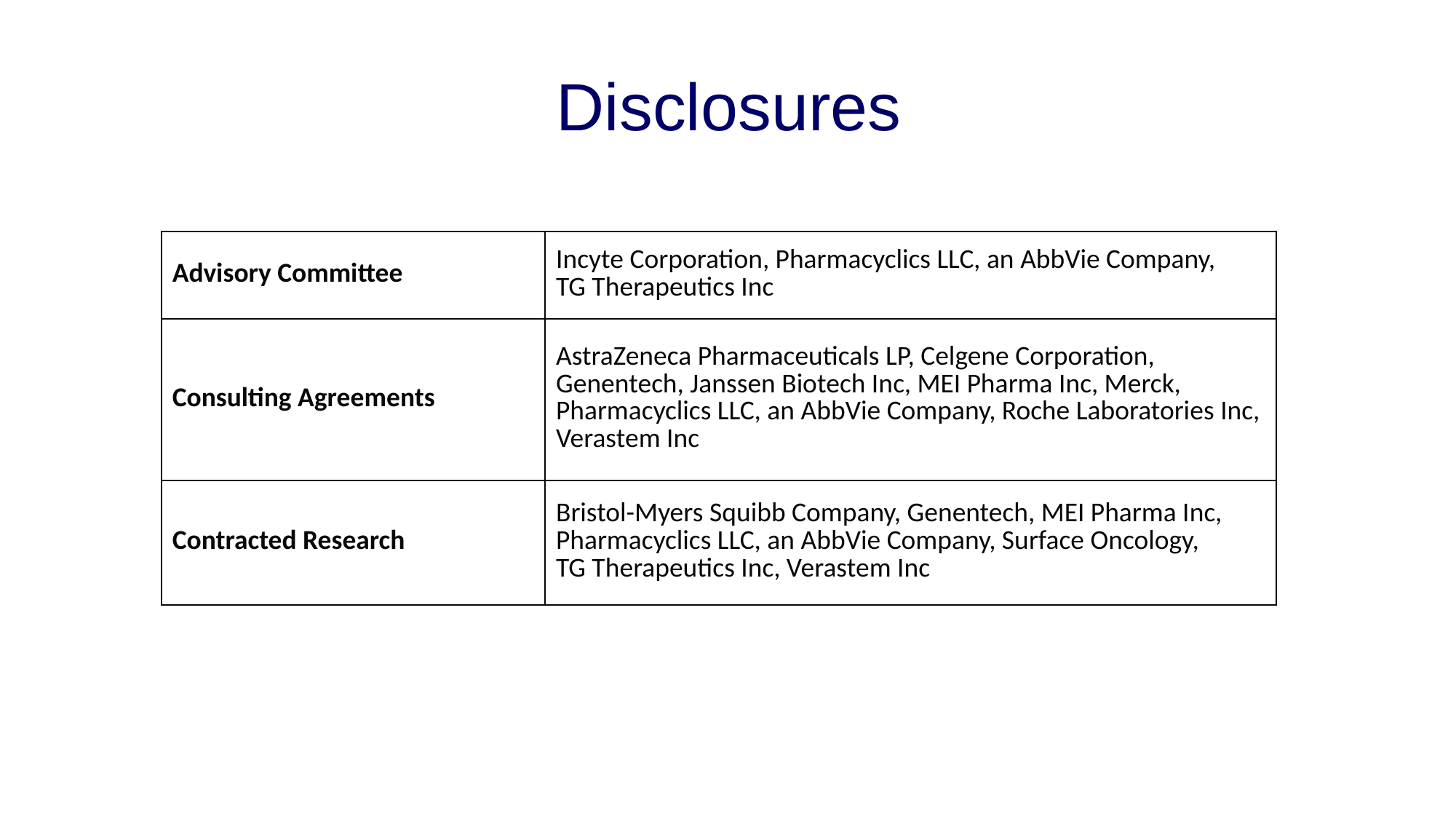

# Disclosures
| Advisory Committee | Incyte Corporation, Pharmacyclics LLC, an AbbVie Company, TG Therapeutics Inc |
| --- | --- |
| Consulting Agreements | AstraZeneca Pharmaceuticals LP, Celgene Corporation, Genentech, Janssen Biotech Inc, MEI Pharma Inc, Merck, Pharmacyclics LLC, an AbbVie Company, Roche Laboratories Inc, Verastem Inc |
| Contracted Research | Bristol-Myers Squibb Company, Genentech, MEI Pharma Inc, Pharmacyclics LLC, an AbbVie Company, Surface Oncology, TG Therapeutics Inc, Verastem Inc |